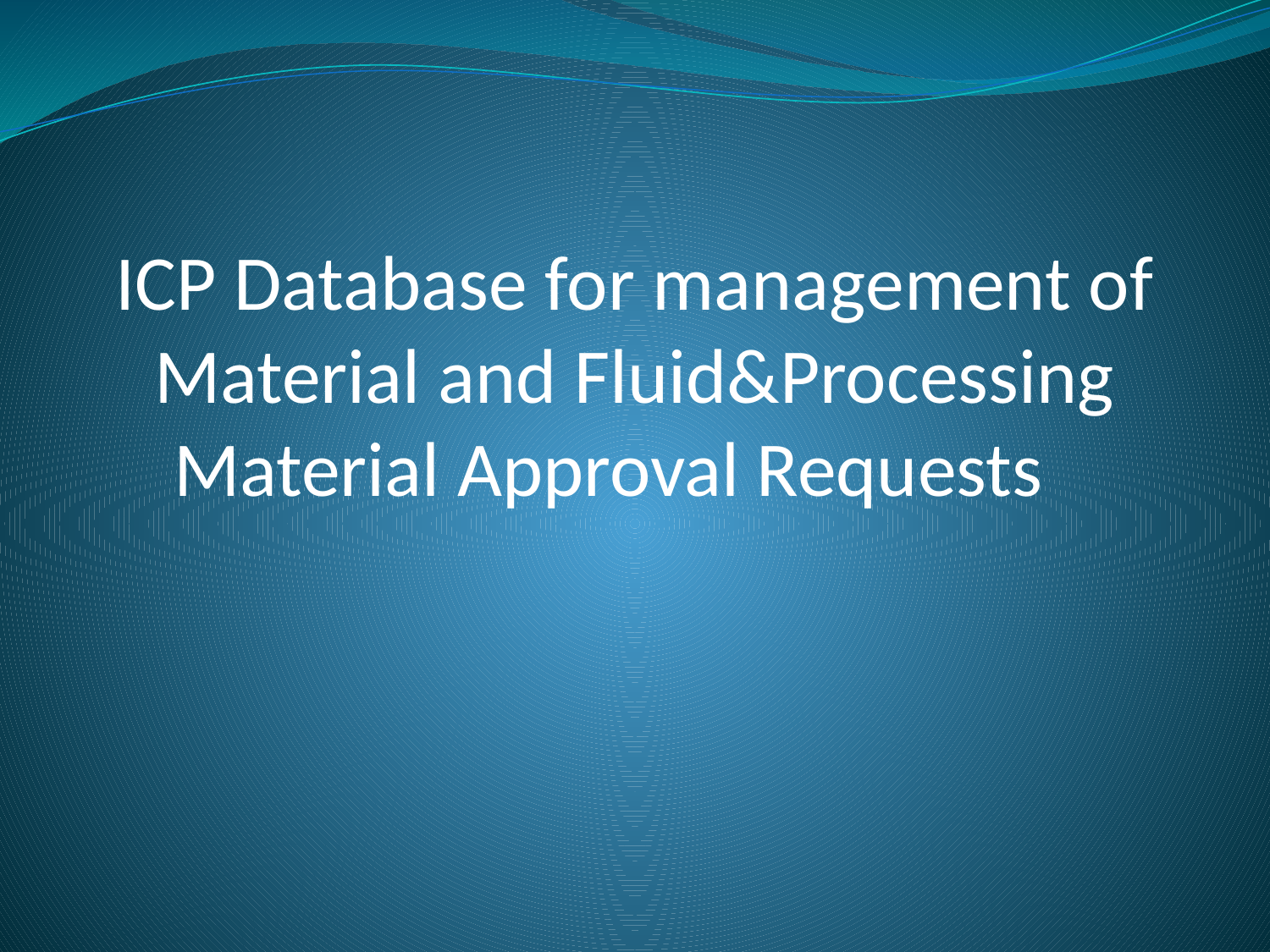

ICP Database for management of Material and Fluid&Processing Material Approval Requests